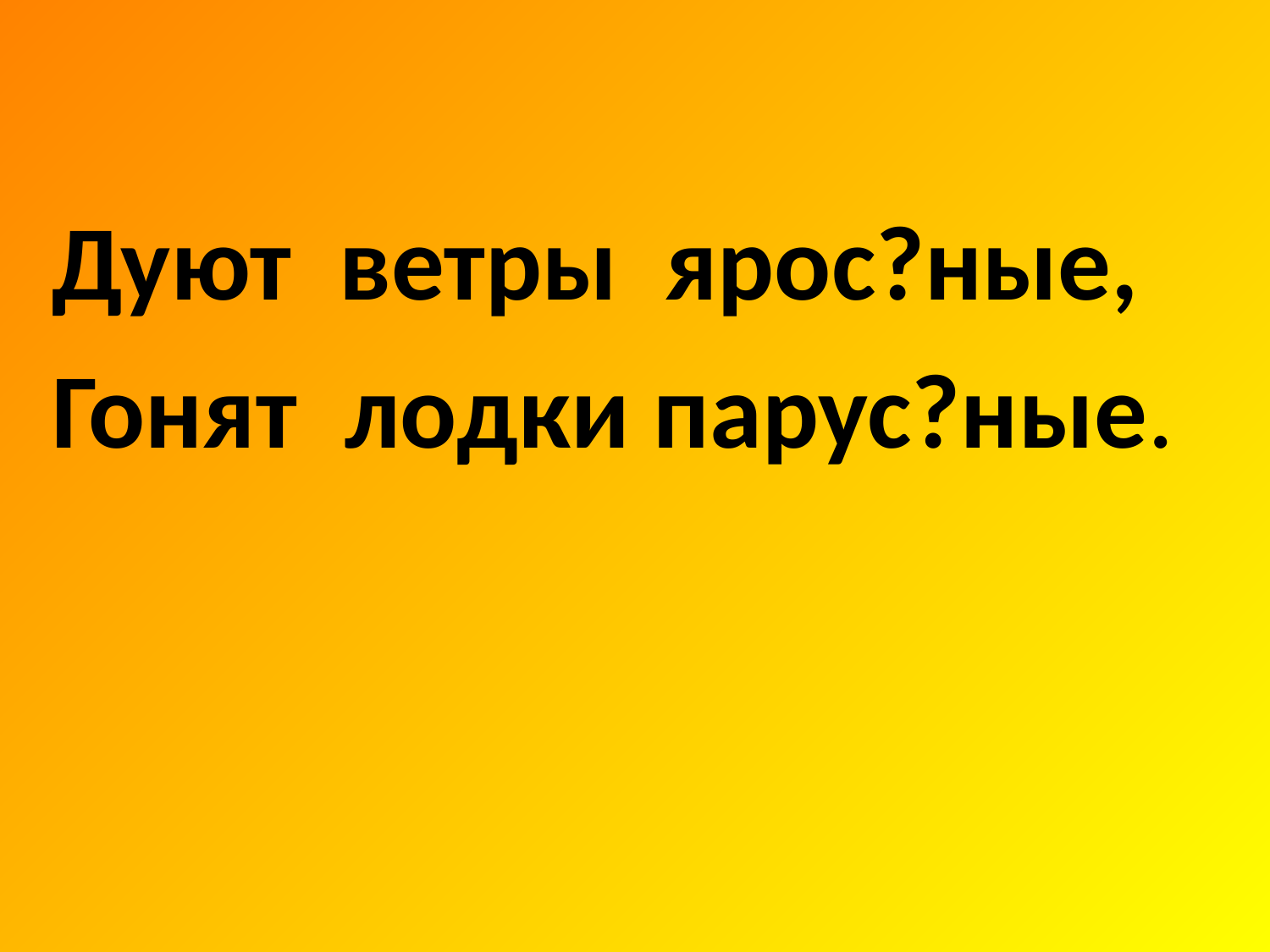

#

Дуют  ветры  ярос?ные,
Гонят  лодки парус?ные.